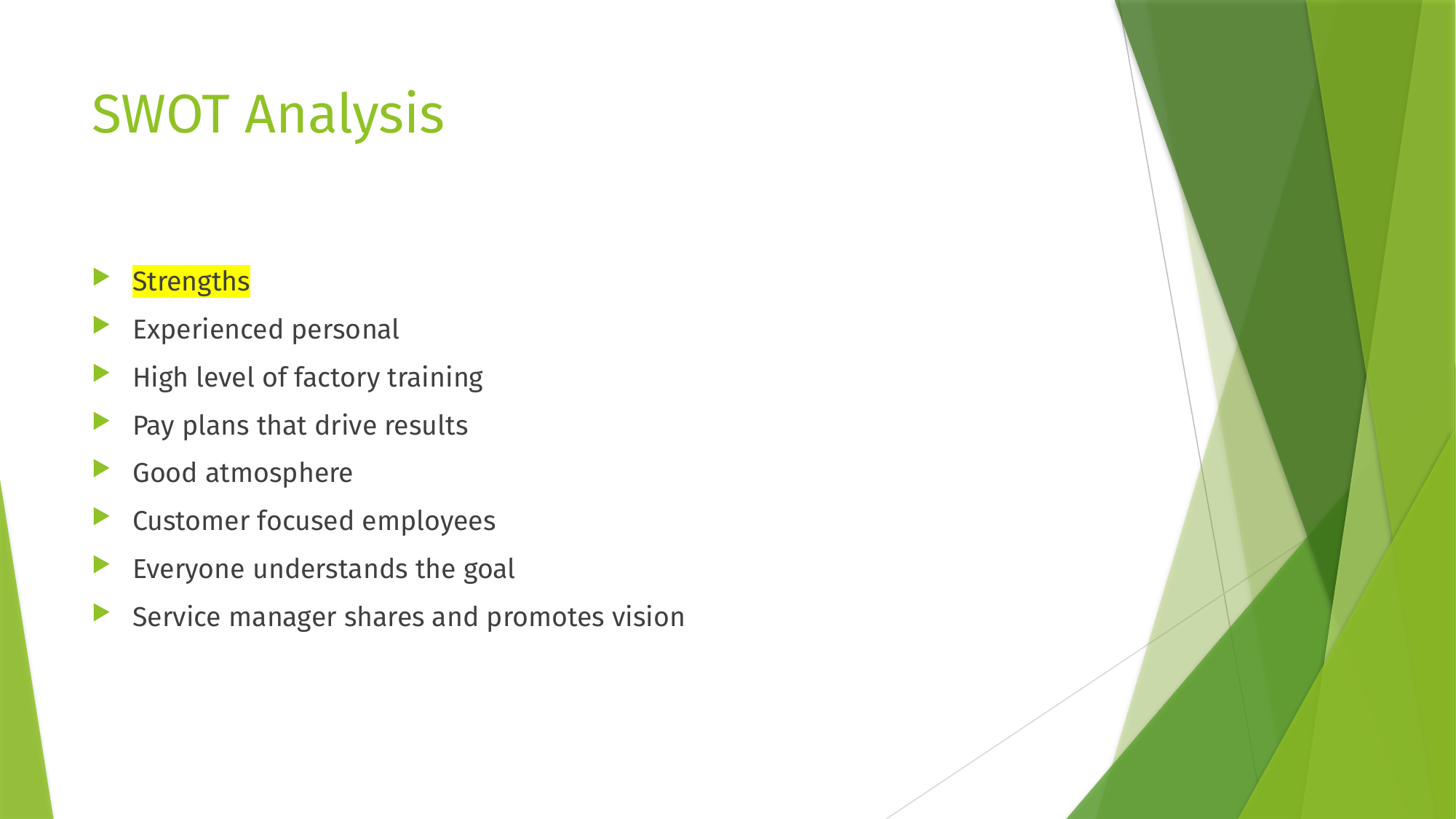

# SWOT Analysis
Strengths
Experienced personal
High level of factory training
Pay plans that drive results
Good atmosphere
Customer focused employees
Everyone understands the goal
Service manager shares and promotes vision